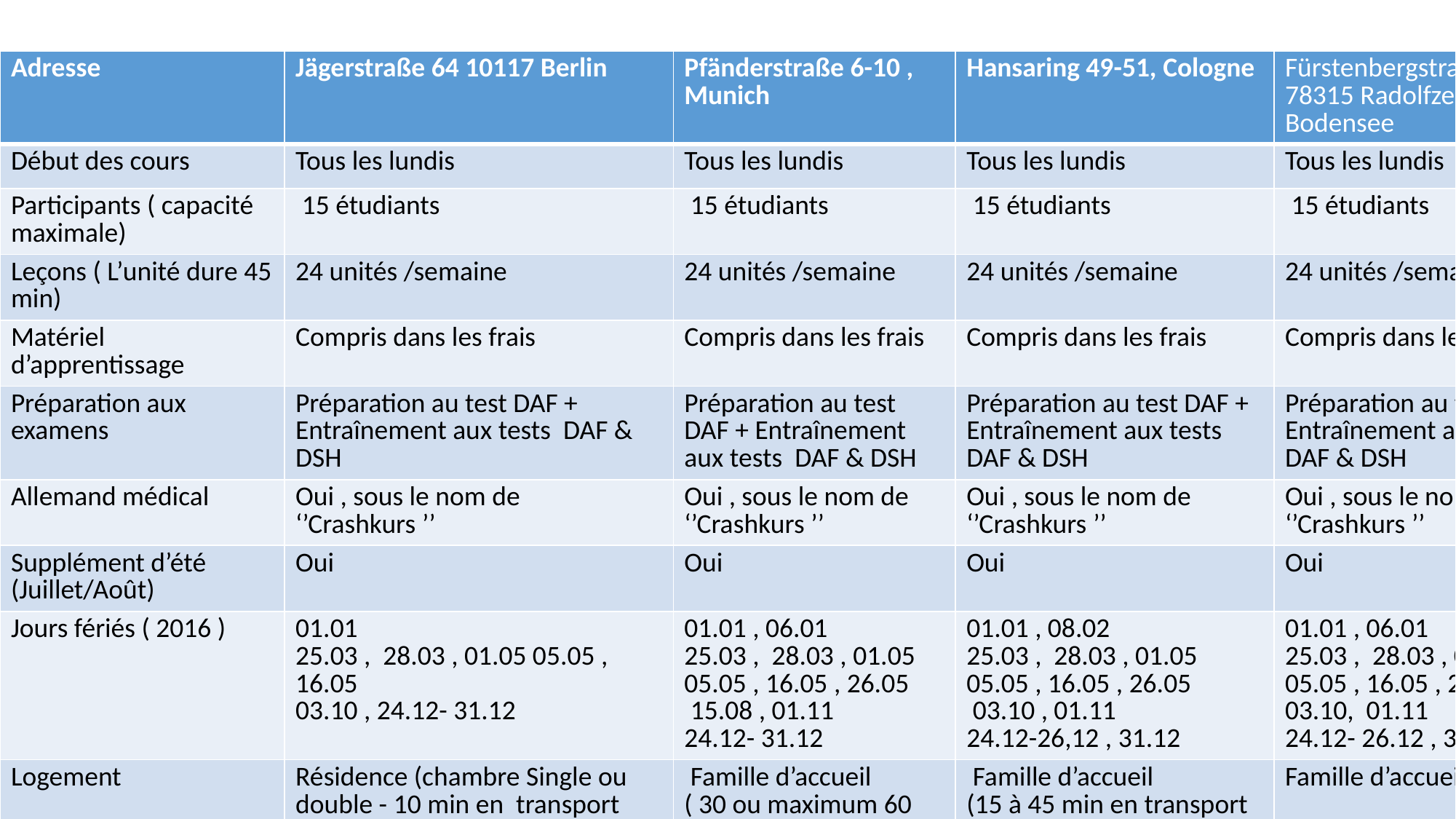

| Adresse | Jägerstraße 64 10117 Berlin | Pfänderstraße 6-10 , Munich | Hansaring 49-51, Cologne | Fürstenbergstraße 1 78315 Radolfzell am Bodensee |
| --- | --- | --- | --- | --- |
| Début des cours | Tous les lundis | Tous les lundis | Tous les lundis | Tous les lundis |
| Participants ( capacité maximale) | 15 étudiants | 15 étudiants | 15 étudiants | 15 étudiants |
| Leçons ( L’unité dure 45 min) | 24 unités /semaine | 24 unités /semaine | 24 unités /semaine | 24 unités /semaine |
| Matériel d’apprentissage | Compris dans les frais | Compris dans les frais | Compris dans les frais | Compris dans les frais |
| Préparation aux examens | Préparation au test DAF + Entraînement aux tests DAF & DSH | Préparation au test DAF + Entraînement aux tests DAF & DSH | Préparation au test DAF + Entraînement aux tests DAF & DSH | Préparation au test DAF + Entraînement aux tests DAF & DSH |
| Allemand médical | Oui , sous le nom de ‘’Crashkurs ’’ | Oui , sous le nom de ‘’Crashkurs ’’ | Oui , sous le nom de ‘’Crashkurs ’’ | Oui , sous le nom de ‘’Crashkurs ’’ |
| Supplément d’été (Juillet/Août) | Oui | Oui | Oui | Oui |
| Jours fériés ( 2016 ) | 01.01 25.03 , 28.03 , 01.05 05.05 , 16.05 03.10 , 24.12- 31.12 | 01.01 , 06.01 25.03 , 28.03 , 01.05 05.05 , 16.05 , 26.05 15.08 , 01.11 24.12- 31.12 | 01.01 , 08.02 25.03 , 28.03 , 01.05 05.05 , 16.05 , 26.05 03.10 , 01.11 24.12-26,12 , 31.12 | 01.01 , 06.01 25.03 , 28.03 , 01.05 05.05 , 16.05 , 26.05 03.10, 01.11 24.12- 26.12 , 31.12 |
| Logement | Résidence (chambre Single ou double - 10 min en transport en commun) | Famille d’accueil ( 30 ou maximum 60 min ) Colocation (chambre individuelle) Résidence (chambre Single ou double) | Famille d’accueil (15 à 45 min en transport en commun) Colocation (chambre individuelle - 15 à 45 min en transports en commun) | Famille d’accueil Colocation Résidence ( à 10 min du centre-ville en bus) |
| Loisirs | Bowling Billard Roller Monuments – Opéra Stammtisch | Bowling Billard Roller Musées –Théâtre Marchés locaux | Barbecues Soirée internationale tous les mois Programme hebdomadaire de visites de Cologne | Des excursions en petits groupes Des soirées vidéo Activités sportives |